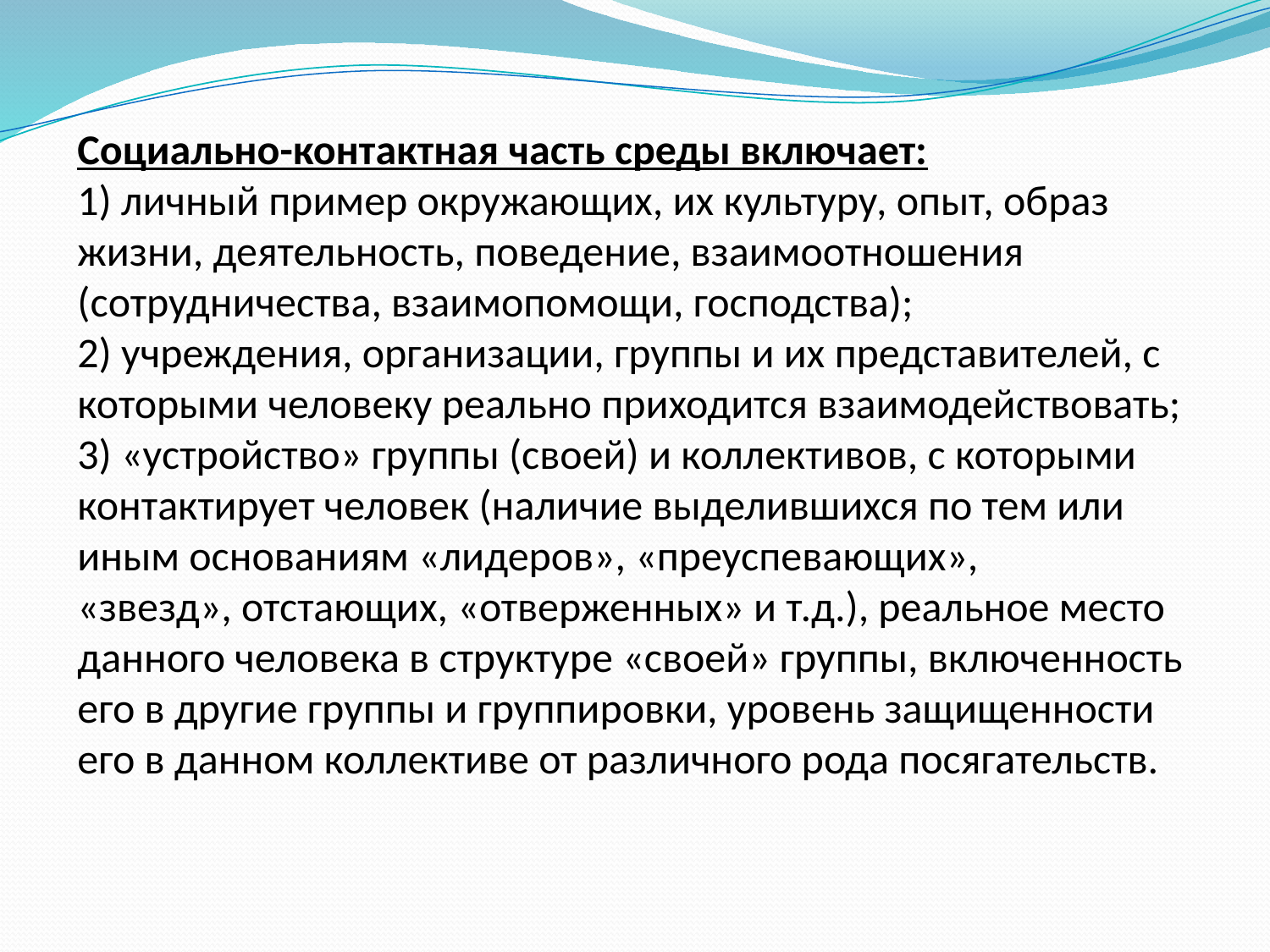

Социально-контактная часть среды включает:
1) личный пример окружающих, их культуру, опыт, образ жизни, деятельность, поведение, взаимоотношения (сотрудничества, взаимопомощи, господства);
2) учреждения, организации, группы и их представителей, с которыми человеку реально приходится взаимодействовать;
3) «устройство» группы (своей) и коллективов, с которыми контактирует человек (наличие выделившихся по тем или иным основаниям «лидеров», «преуспевающих»,
«звезд», отстающих, «отверженных» и т.д.), реальное место данного человека в структуре «своей» группы, включенность его в другие группы и группировки, уровень защищенности его в данном коллективе от различного рода посягательств.
#